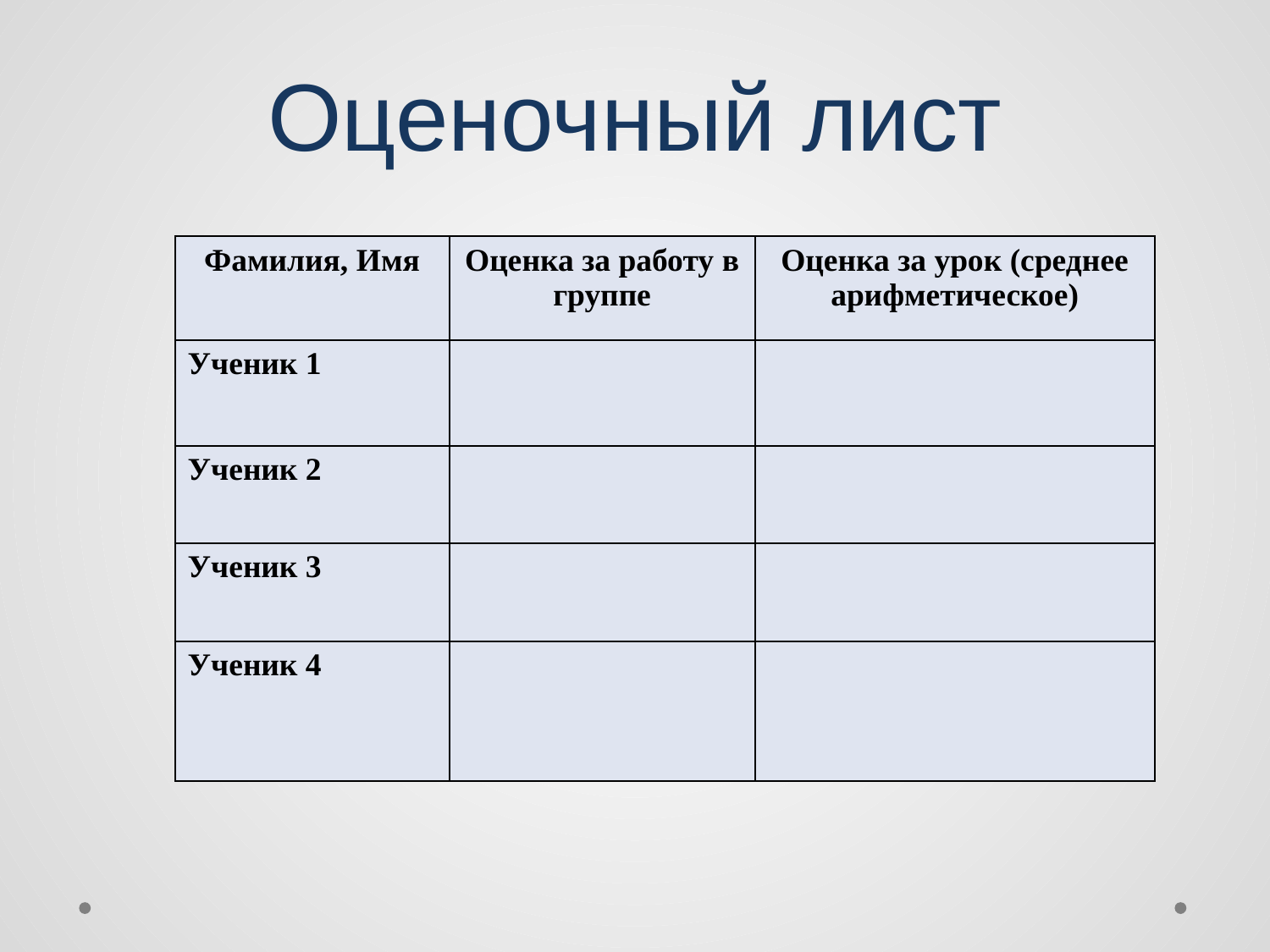

# Оценочный лист
| Фамилия, Имя | Оценка за работу в группе | Оценка за урок (среднее арифметическое) |
| --- | --- | --- |
| Ученик 1 |  |  |
| Ученик 2 |  |  |
| Ученик 3 |  |  |
| Ученик 4 |  |  |